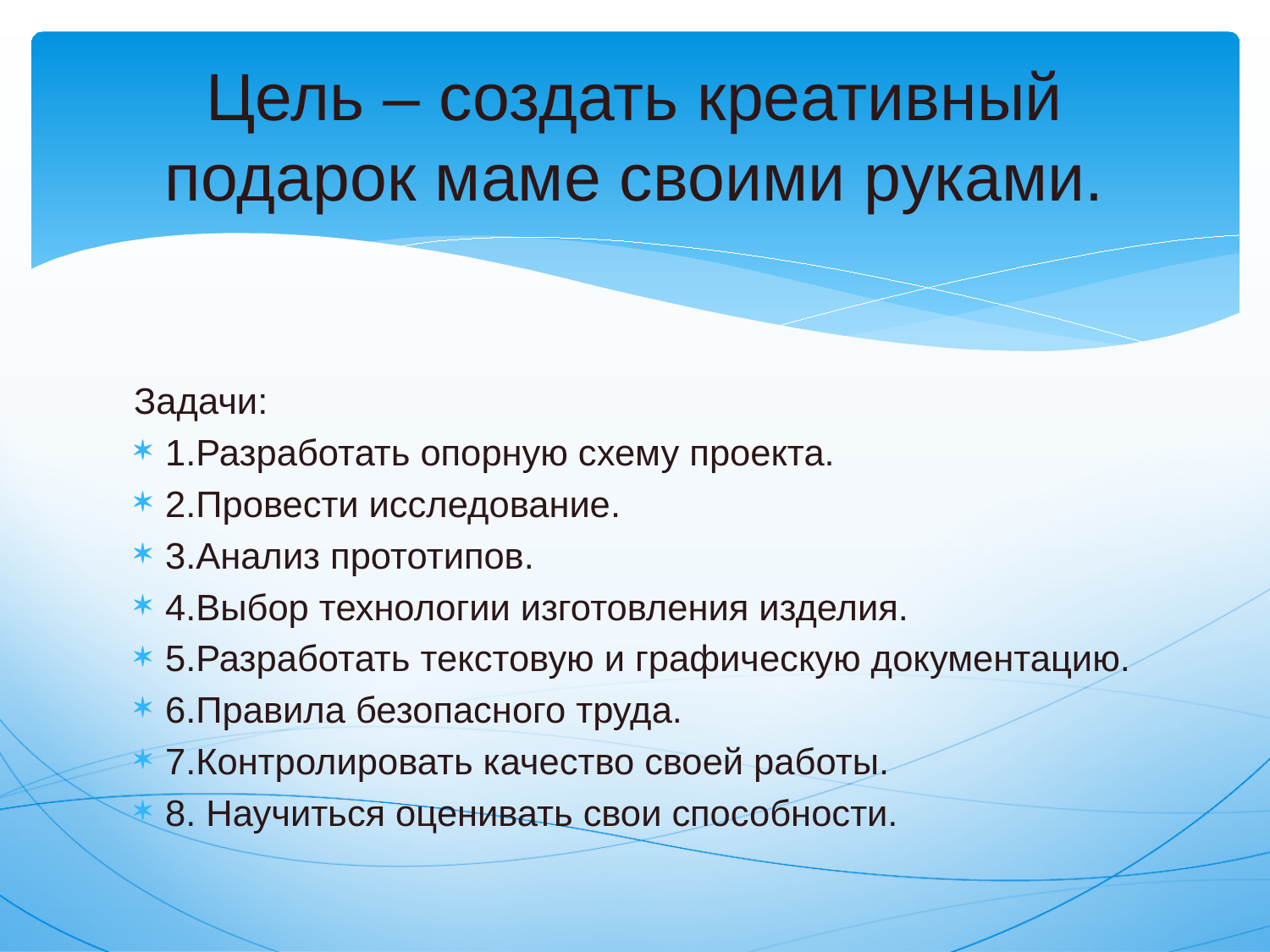

# Цель – создать креативный подарок маме своими руками.
Задачи:
1.Разработать опорную схему проекта.
2.Провести исследование.
3.Анализ прототипов.
4.Выбор технологии изготовления изделия.
5.Разработать текстовую и графическую документацию.
6.Правила безопасного труда.
7.Контролировать качество своей работы.
8. Научиться оценивать свои способности.